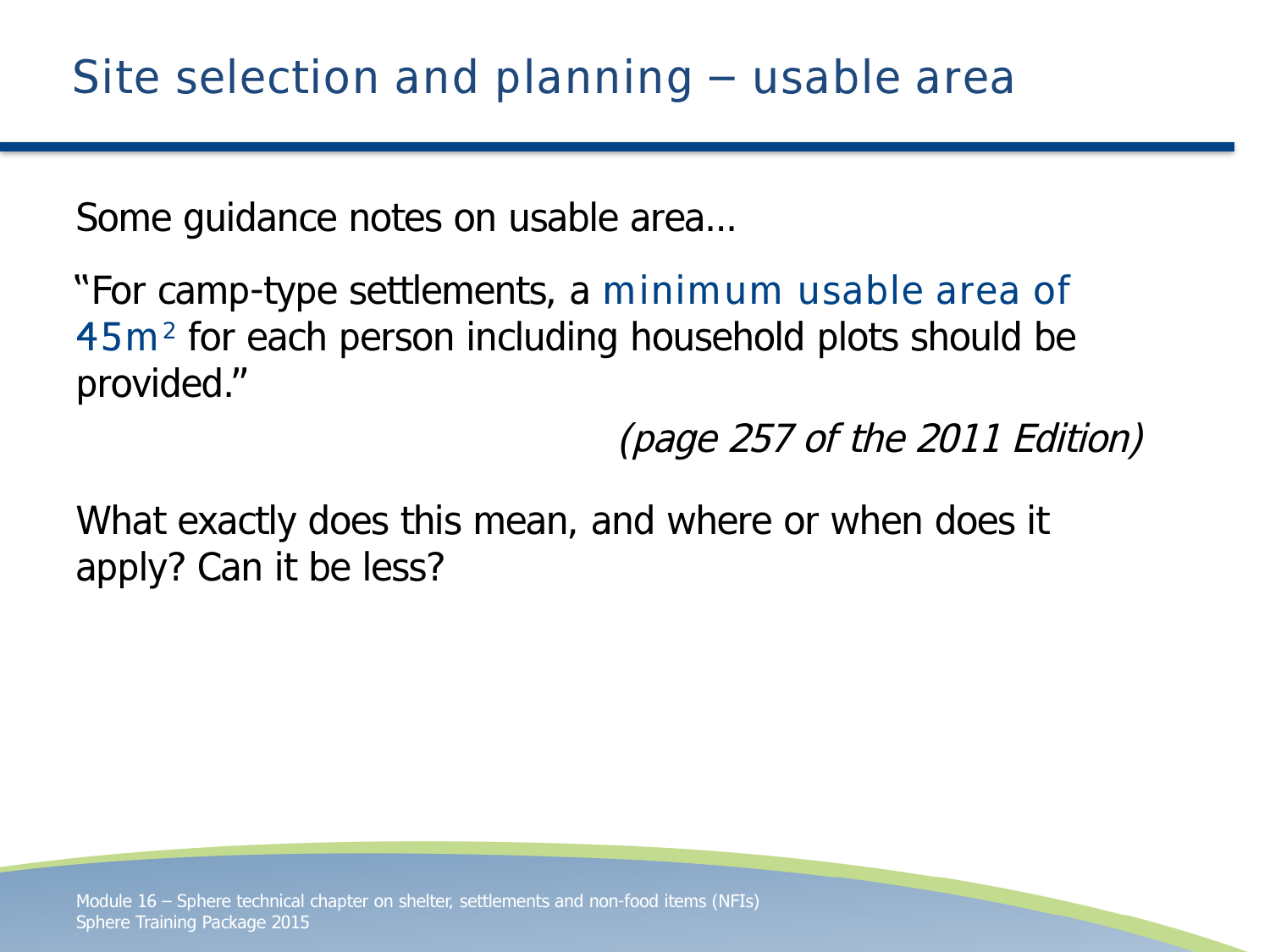

# Site selection and planning – usable area
Some guidance notes on usable area…
“For camp-type settlements, a minimum usable area of 45m2 for each person including household plots should be provided.”
(page 257 of the 2011 Edition)
What exactly does this mean, and where or when does it apply? Can it be less?
Module 16 – Sphere technical chapter on shelter, settlements and non-food items (NFIs)
Sphere Training Package 2015